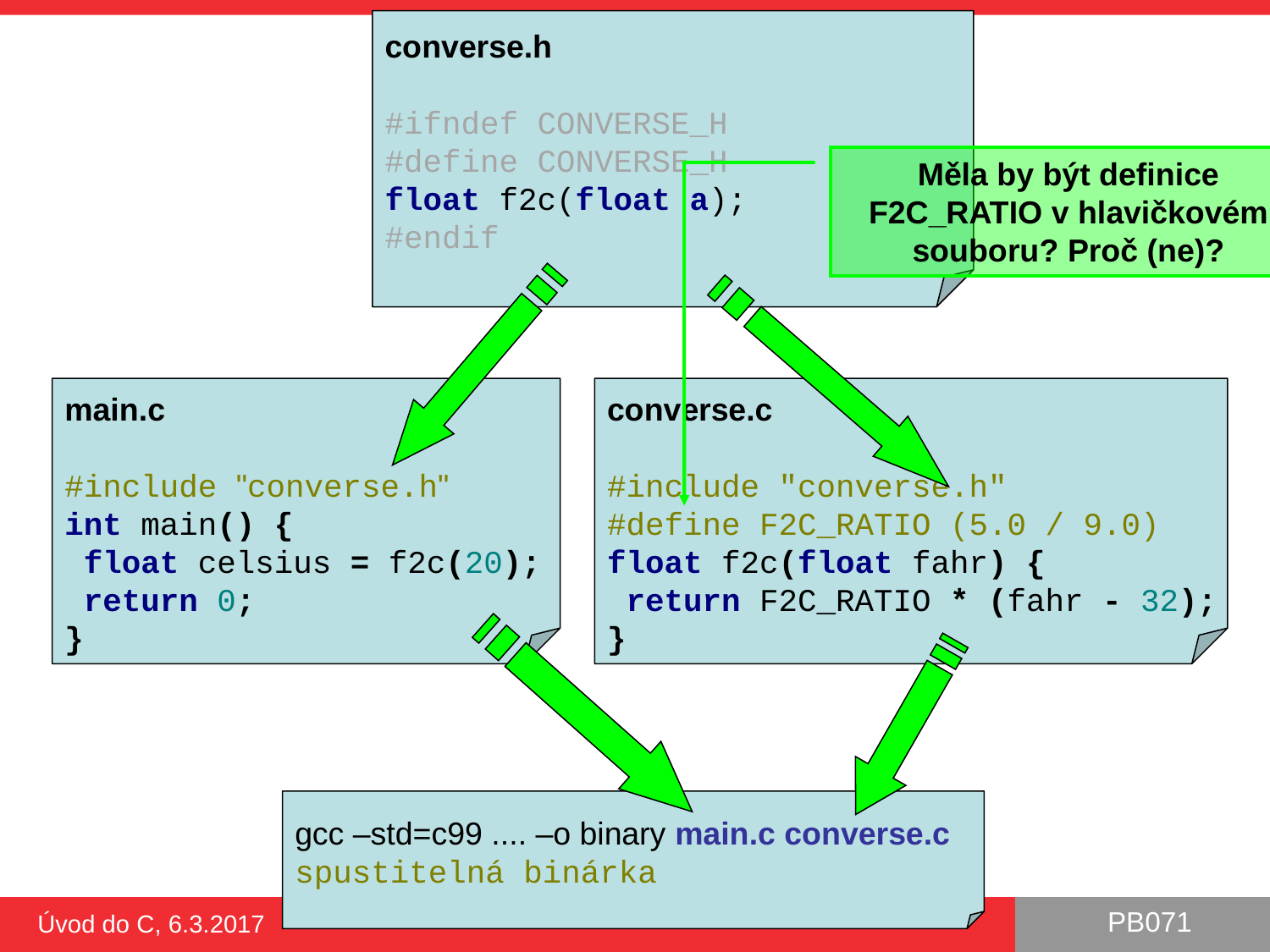

converse.h

#ifndef CONVERSE_H
#define CONVERSE_H
float f2c(float a);
#endif
#
Měla by být definice F2C_RATIO v hlavičkovém souboru? Proč (ne)?

main.c

#include "converse.h"
int main() {
 float celsius = f2c(20);
 return 0;
}

converse.c

#include "converse.h"
#define F2C_RATIO (5.0 / 9.0)
float f2c(float fahr) {
 return F2C_RATIO * (fahr - 32);
}

gcc –std=c99 .... –o binary main.c converse.c
spustitelná binárka
Úvod do C, 6.3.2017